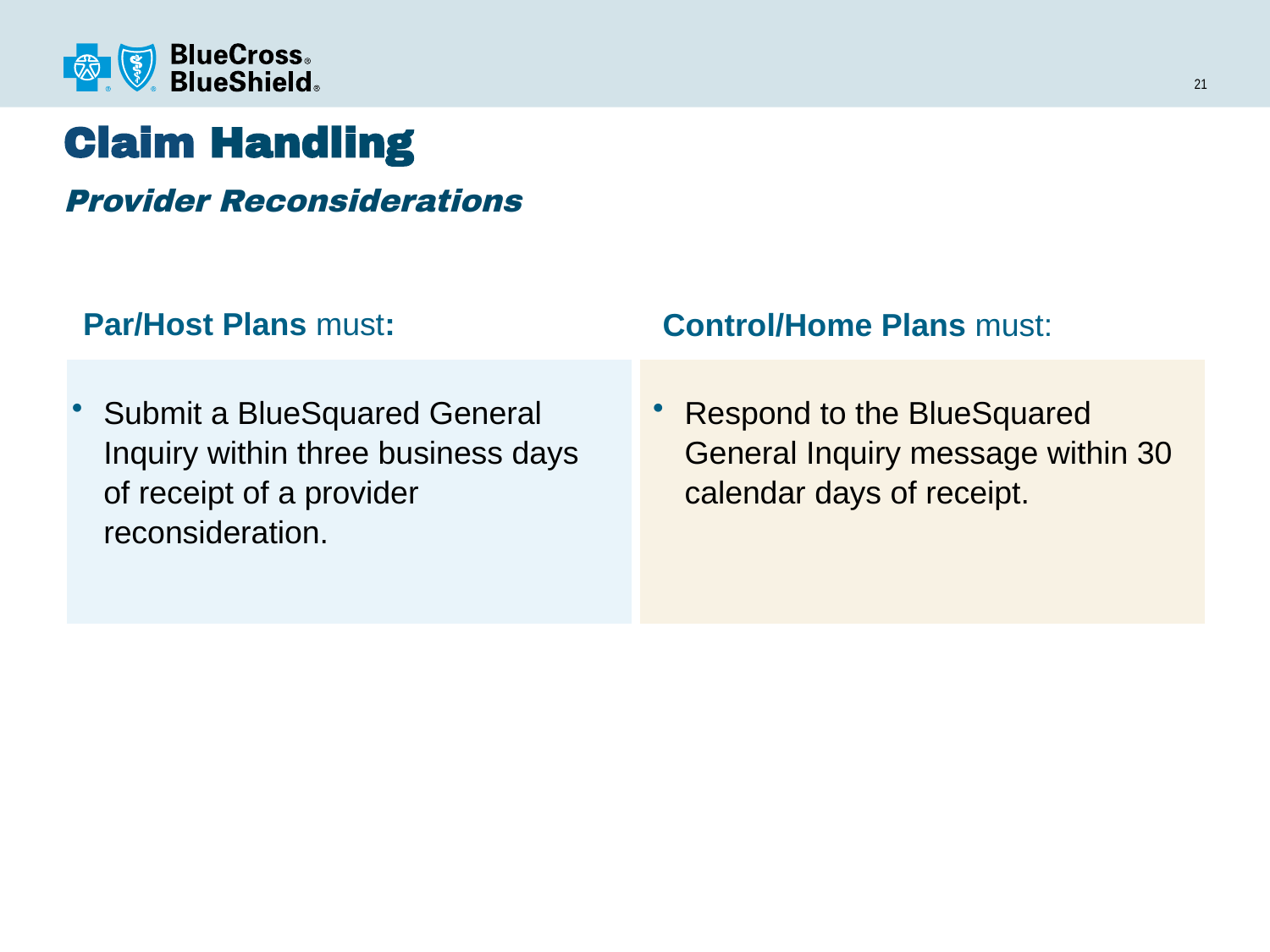

# Claim Handling Provider Reconsiderations

Par/Host Plans must:
Control/Home Plans must:

Submit a BlueSquared General Inquiry within three business days of receipt of a provider reconsideration.
Respond to the BlueSquared General Inquiry message within 30 calendar days of receipt.